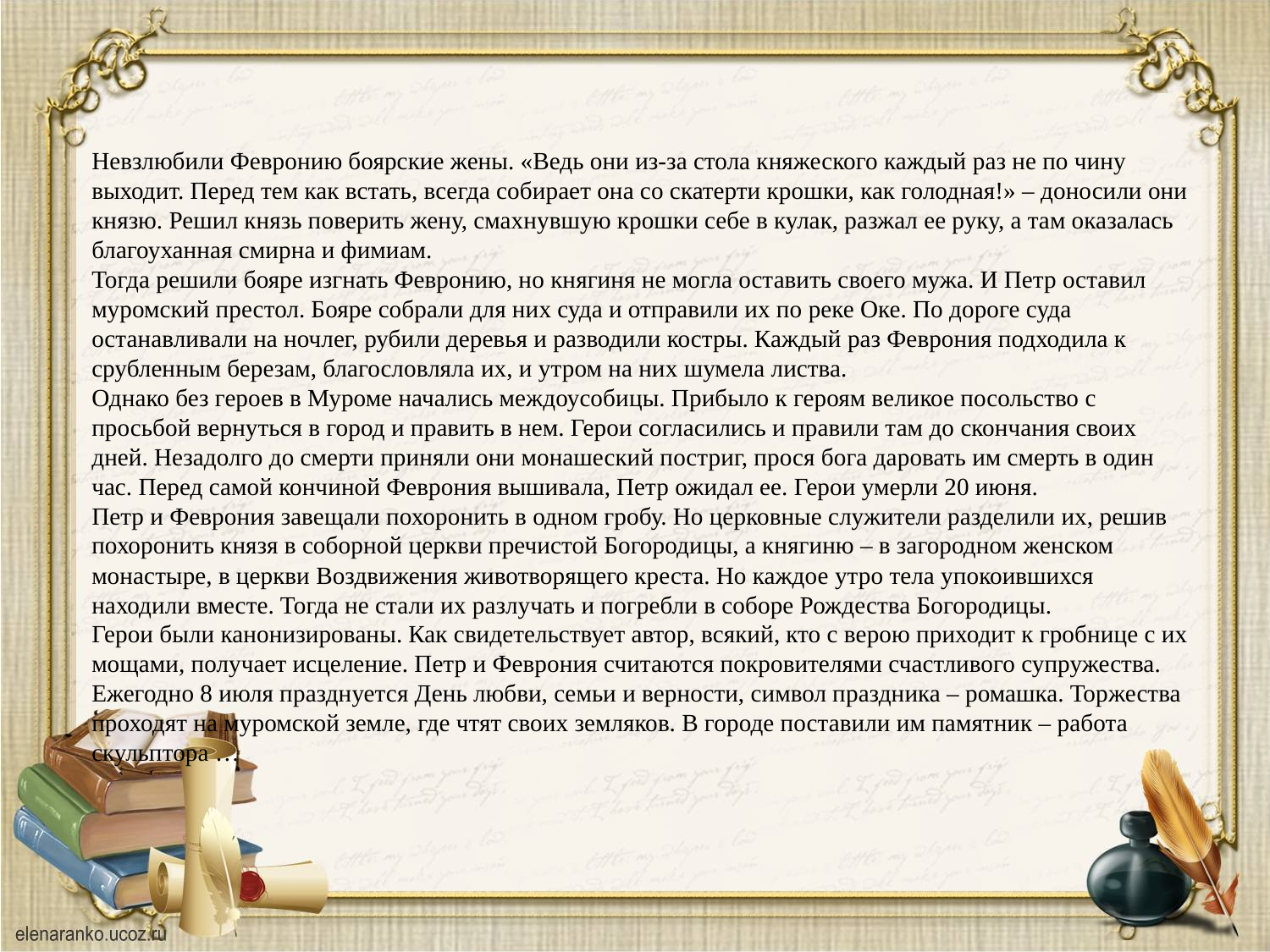

Невзлюбили Февронию боярские жены. «Ведь они из-за стола княжеского каждый раз не по чину выходит. Перед тем как встать, всегда собирает она со скатерти крошки, как голодная!» – доносили они князю. Решил князь поверить жену, смахнувшую крошки себе в кулак, разжал ее руку, а там оказалась благоуханная смирна и фимиам.
Тогда решили бояре изгнать Февронию, но княгиня не могла оставить своего мужа. И Петр оставил муромский престол. Бояре собрали для них суда и отправили их по реке Оке. По дороге суда останавливали на ночлег, рубили деревья и разводили костры. Каждый раз Феврония подходила к срубленным березам, благословляла их, и утром на них шумела листва.
Однако без героев в Муроме начались междоусобицы. Прибыло к героям великое посольство с просьбой вернуться в город и править в нем. Герои согласились и правили там до скончания своих дней. Незадолго до смерти приняли они монашеский постриг, прося бога даровать им смерть в один час. Перед самой кончиной Феврония вышивала, Петр ожидал ее. Герои умерли 20 июня.
Петр и Феврония завещали похоронить в одном гробу. Но церковные служители разделили их, решив похоронить князя в соборной церкви пречистой Богородицы, а княгиню – в загородном женском монастыре, в церкви Воздвижения животворящего креста. Но каждое утро тела упокоившихся находили вместе. Тогда не стали их разлучать и погребли в соборе Рождества Богородицы.
Герои были канонизированы. Как свидетельствует автор, всякий, кто с верою приходит к гробнице с их мощами, получает исцеление. Петр и Феврония считаются покровителями счастливого супружества. Ежегодно 8 июля празднуется День любви, семьи и верности, символ праздника – ромашка. Торжества проходят на муромской земле, где чтят своих земляков. В городе поставили им памятник – работа скульптора …